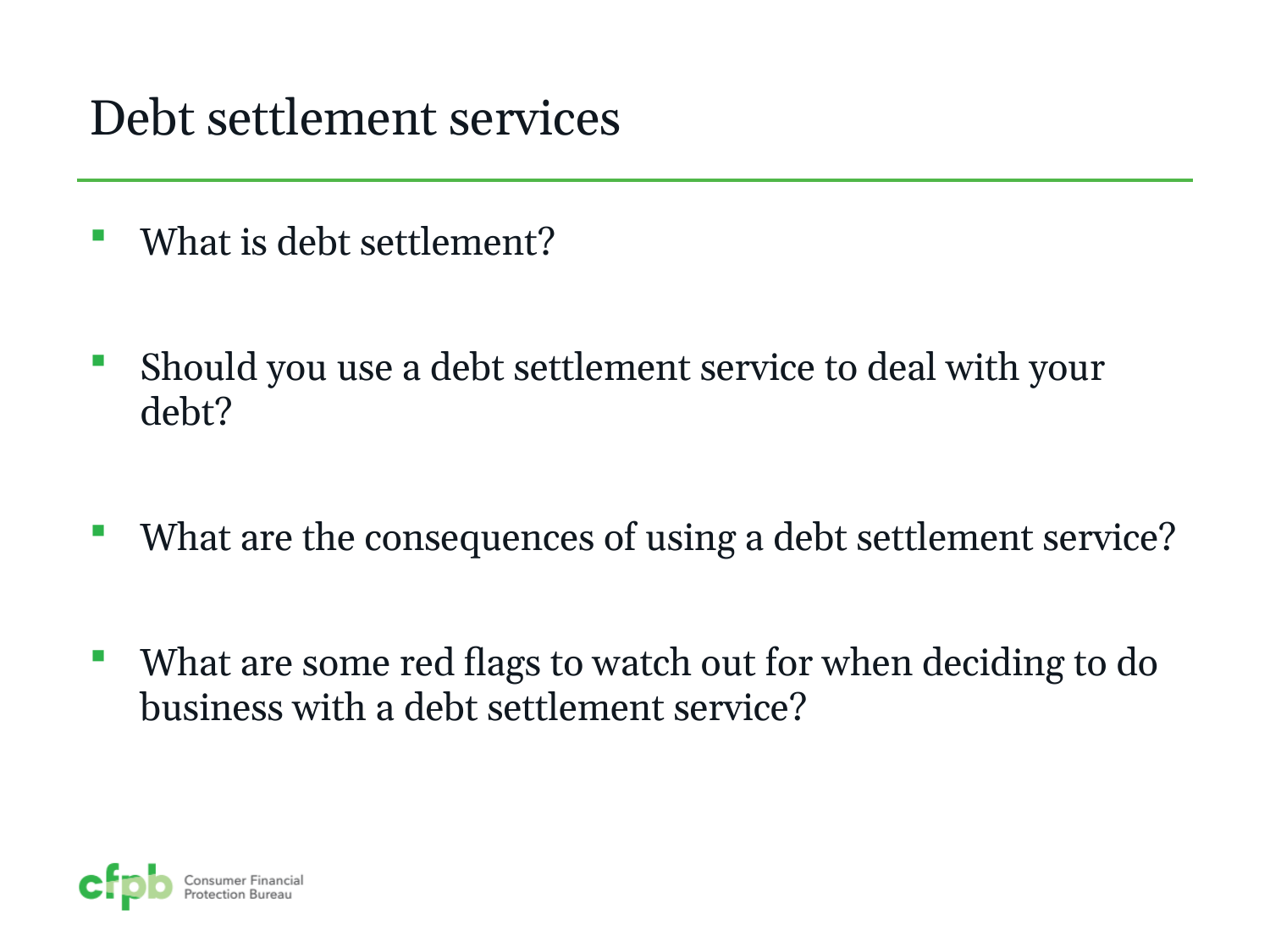

# Debt settlement services
What is debt settlement?

Should you use a debt settlement service to deal with your debt?

What are the consequences of using a debt settlement service?

What are some red flags to watch out for when deciding to do business with a debt settlement service?